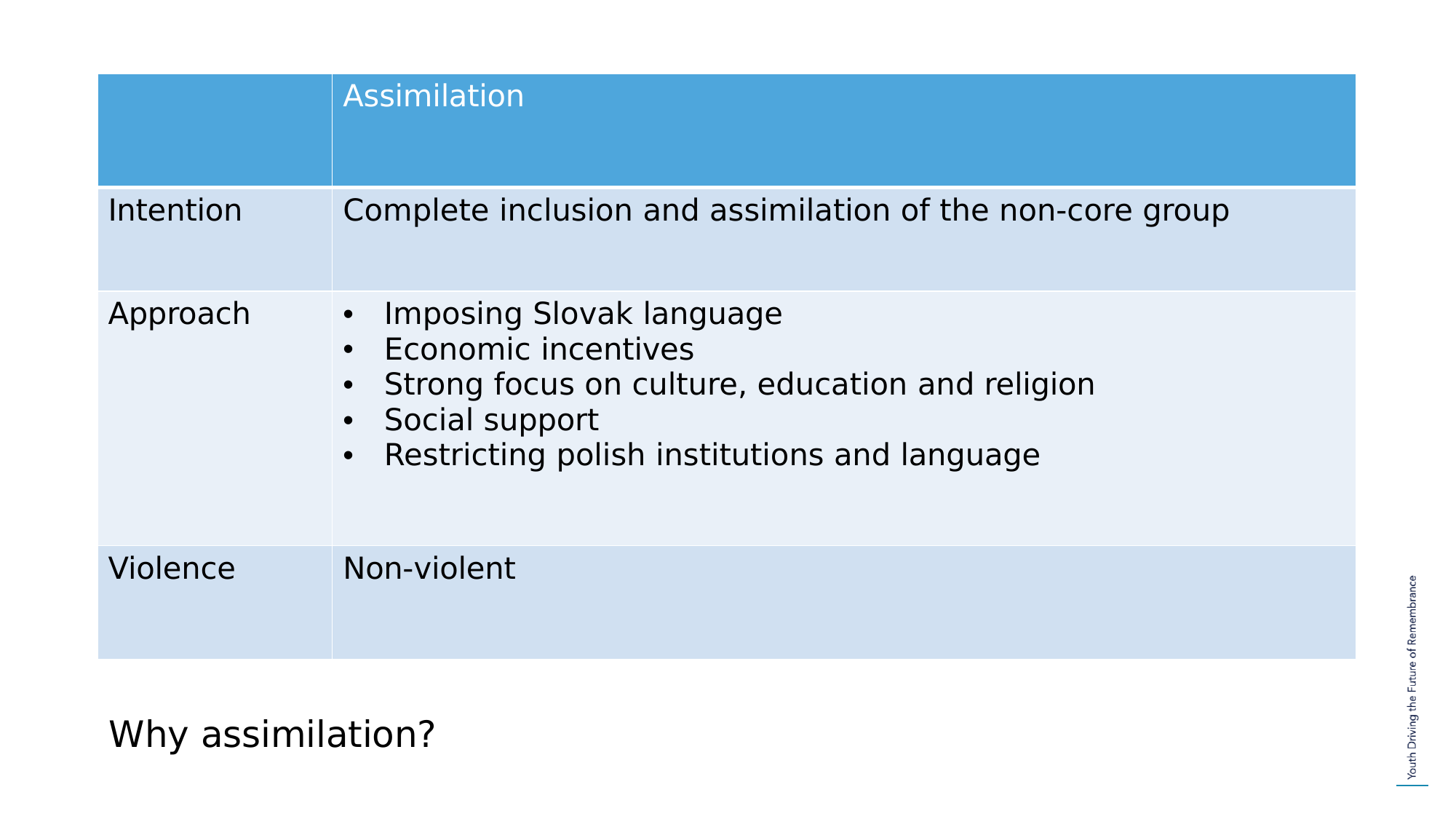

|  | Assimilation |
| --- | --- |
| Intention | Complete inclusion and assimilation of the non-core group |
| Approach | Imposing Slovak language Economic incentives Strong focus on culture, education and religion Social support Restricting polish institutions and language |
| Violence | Non-violent |
Why assimilation?